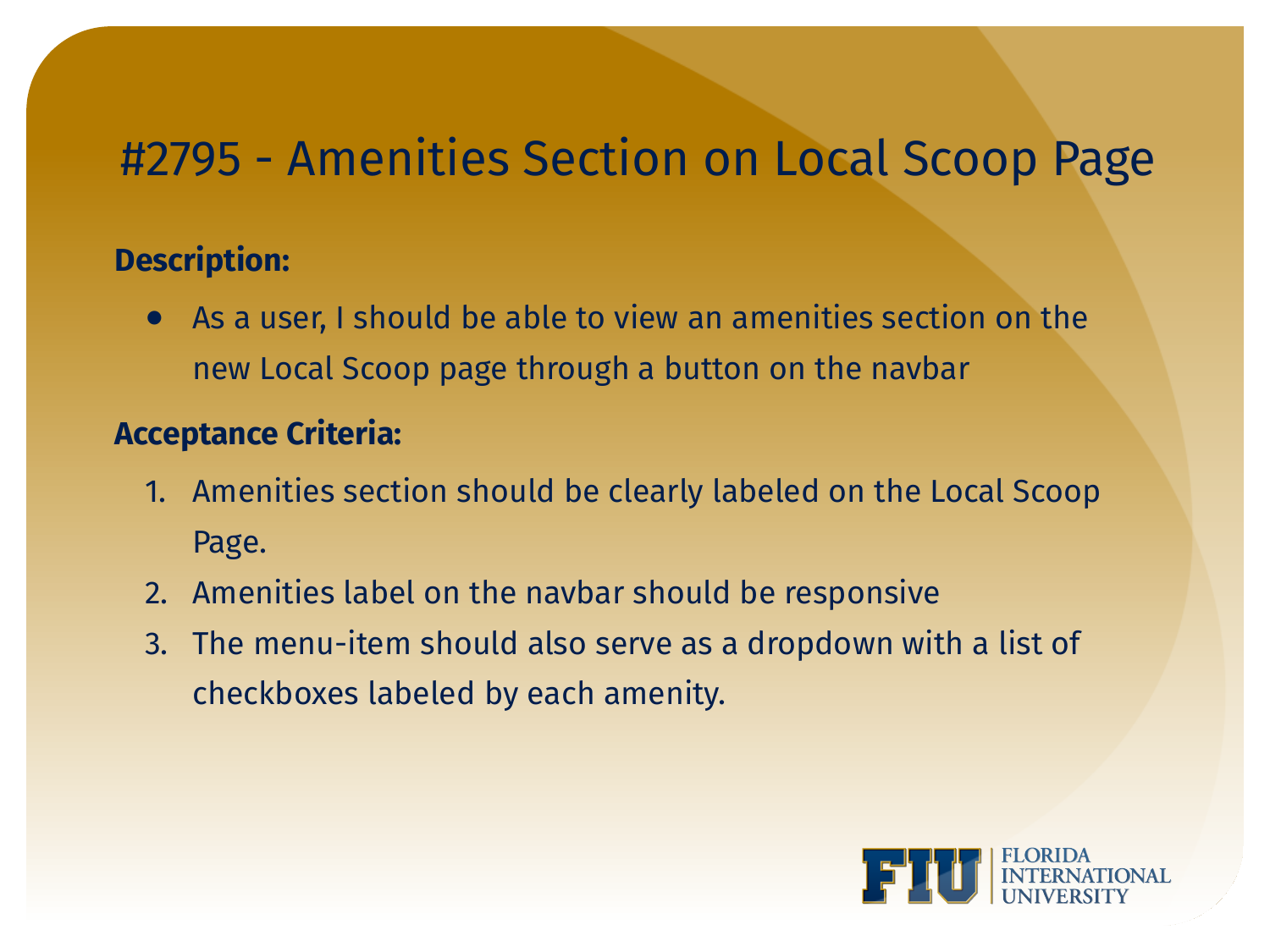

# #2795 - Amenities Section on Local Scoop Page
Description:
As a user, I should be able to view an amenities section on the new Local Scoop page through a button on the navbar
Acceptance Criteria:
Amenities section should be clearly labeled on the Local Scoop Page.
Amenities label on the navbar should be responsive
The menu-item should also serve as a dropdown with a list of checkboxes labeled by each amenity.